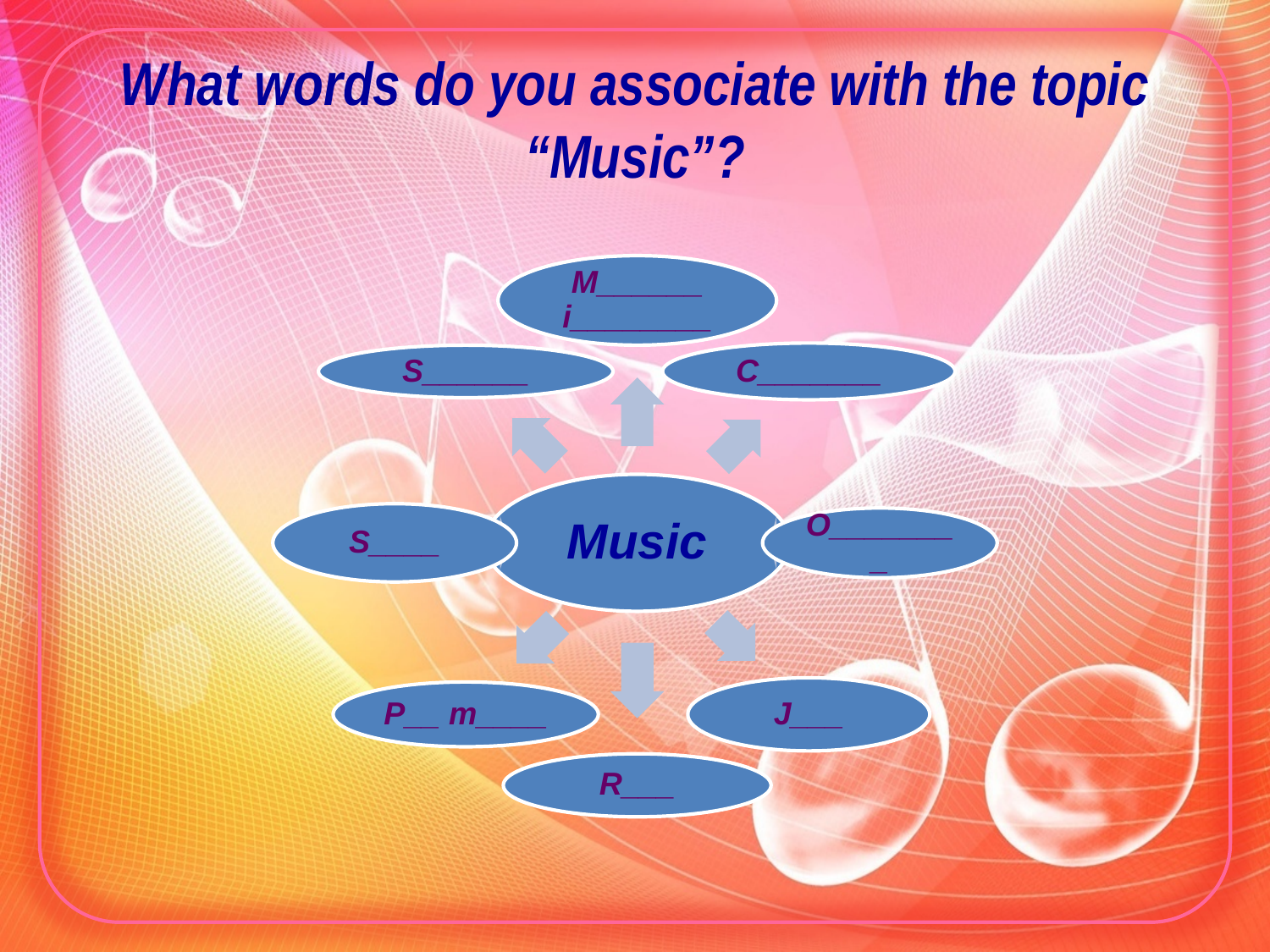

# What words do you associate with the topic “Music”?
Music

M______ i________

C_______

O________

J___

R___

P__ m____

S____

S______